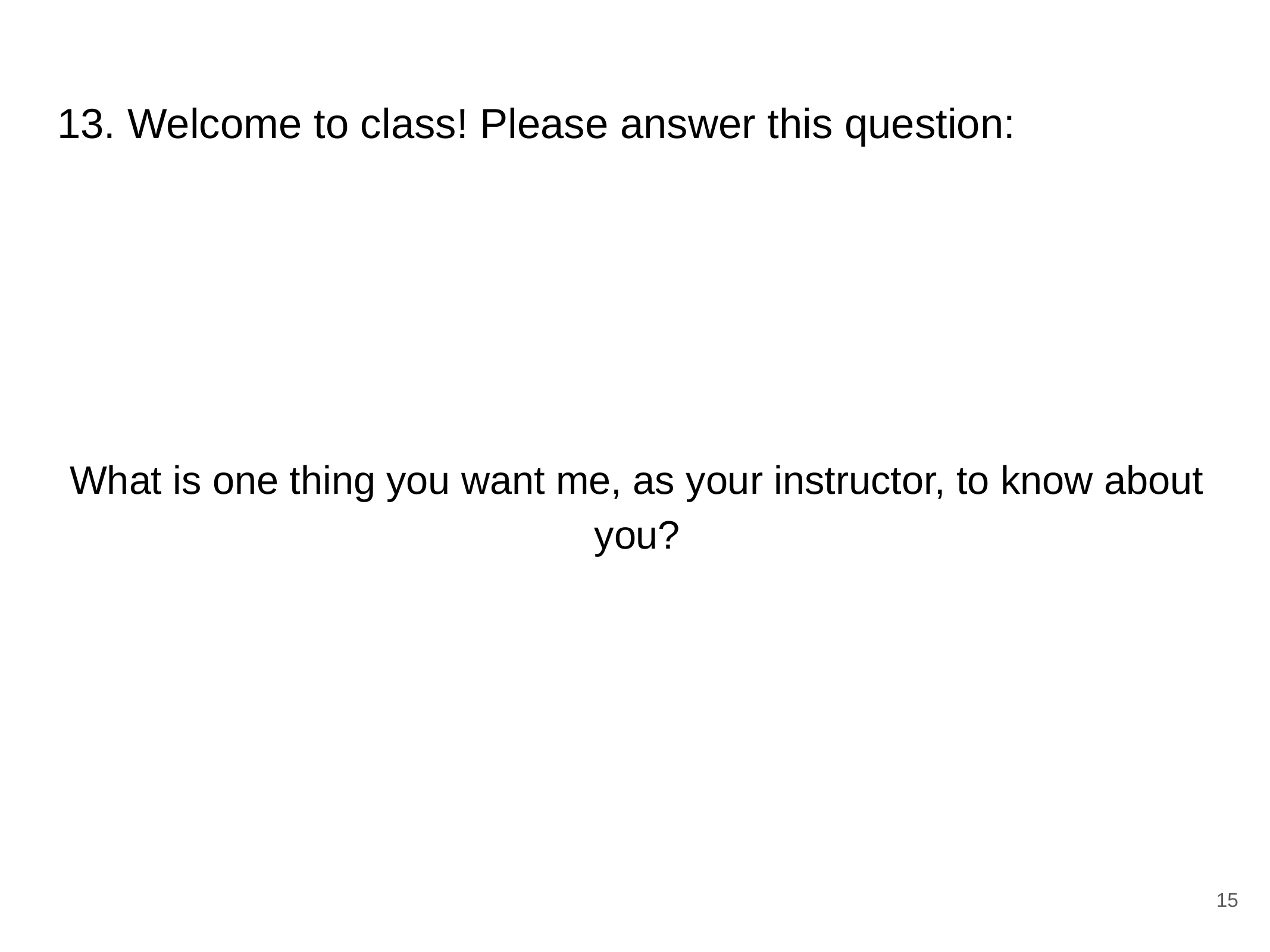

# 13. Welcome to class! Please answer this question:
What is one thing you want me, as your instructor, to know about you?

15